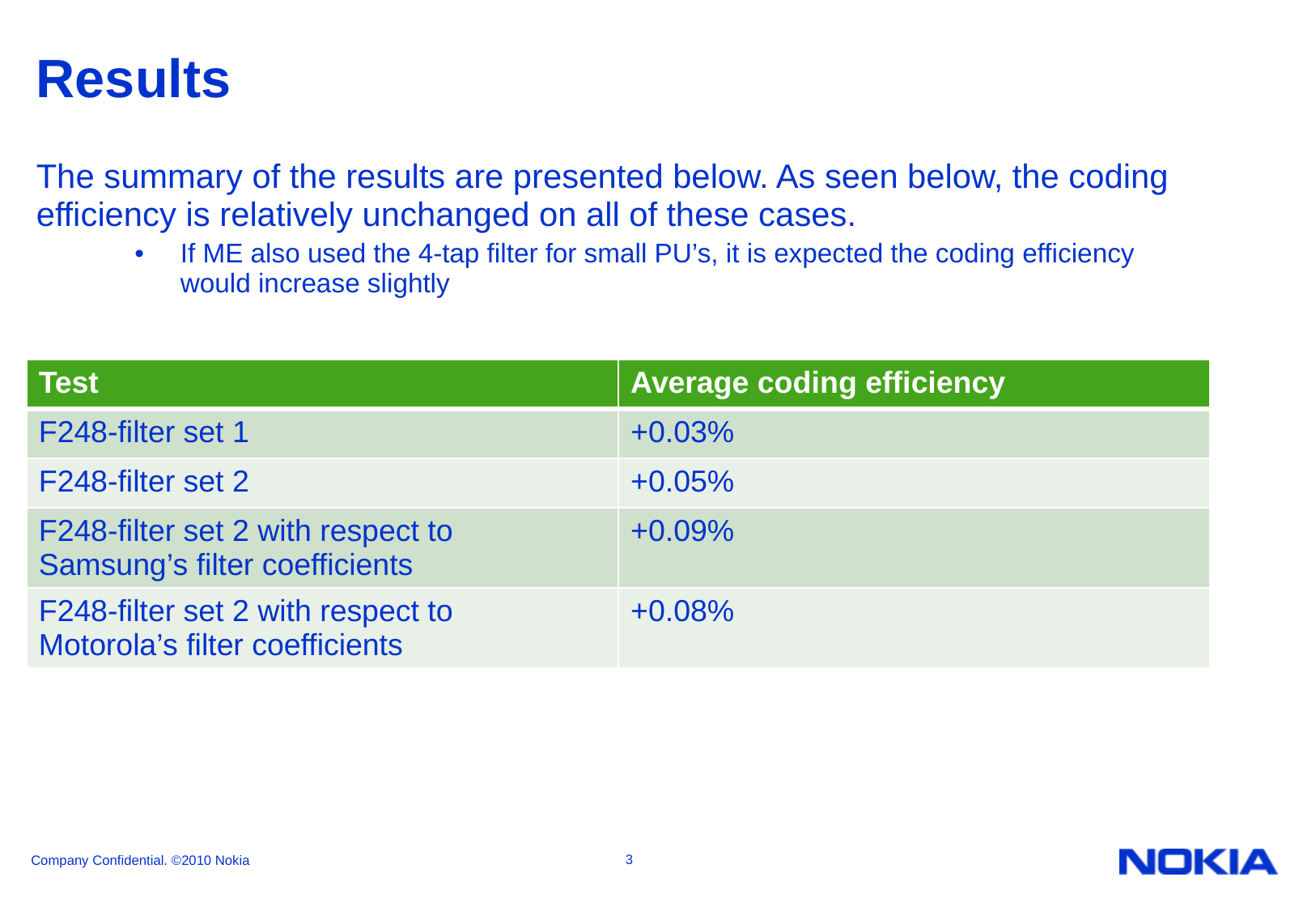

# Results
The summary of the results are presented below. As seen below, the coding efficiency is relatively unchanged on all of these cases.
If ME also used the 4-tap filter for small PU’s, it is expected the coding efficiency would increase slightly
| Test | Average coding efficiency |
| --- | --- |
| F248-filter set 1 | +0.03% |
| F248-filter set 2 | +0.05% |
| F248-filter set 2 with respect to Samsung’s filter coefficients | +0.09% |
| F248-filter set 2 with respect to Motorola’s filter coefficients | +0.08% |